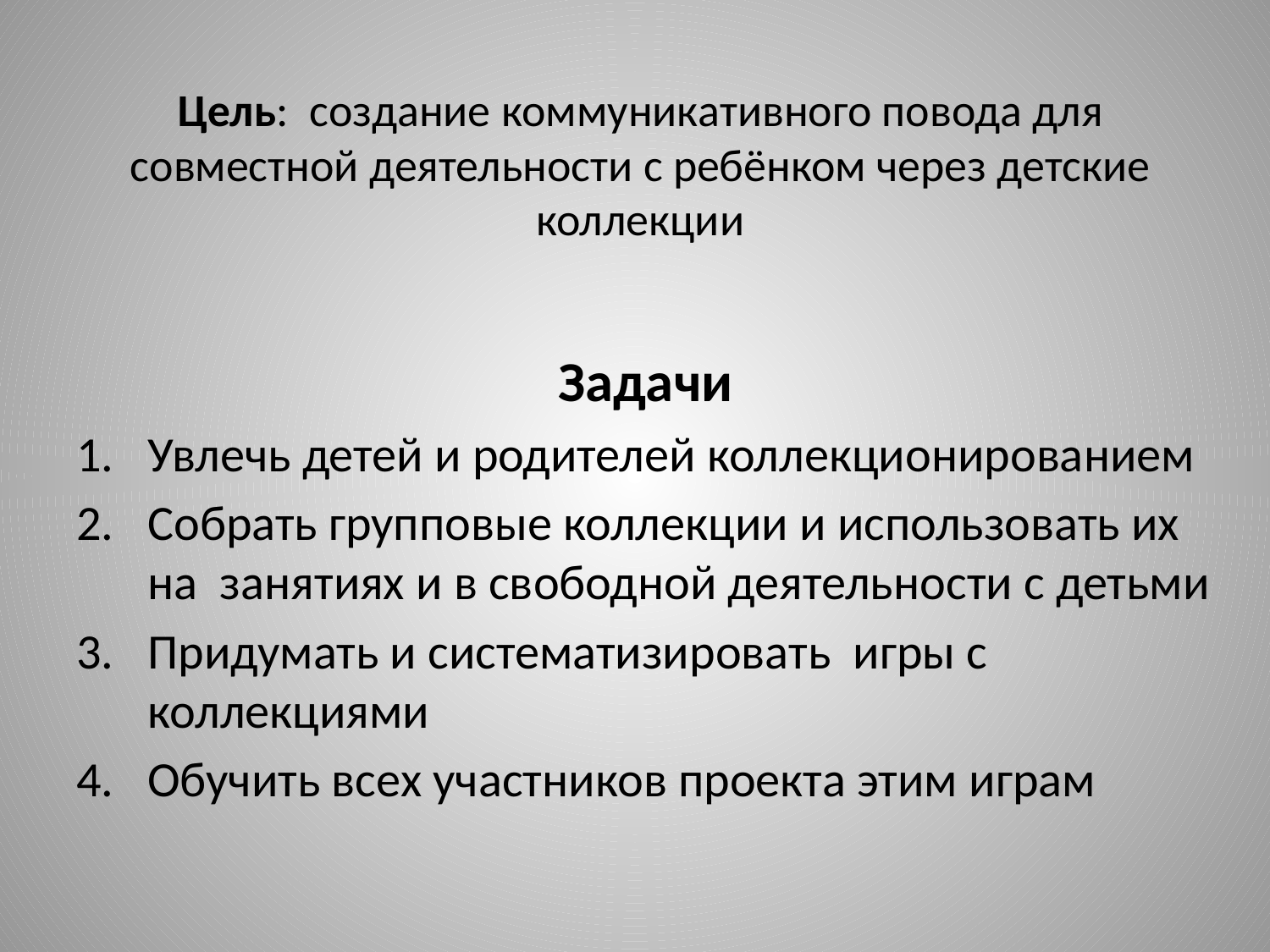

# Цель:  создание коммуникативного повода для совместной деятельности с ребёнком через детские коллекции
Задачи
Увлечь детей и родителей коллекционированием
Собрать групповые коллекции и использовать их на  занятиях и в свободной деятельности с детьми
Придумать и систематизировать  игры с коллекциями
Обучить всех участников проекта этим играм